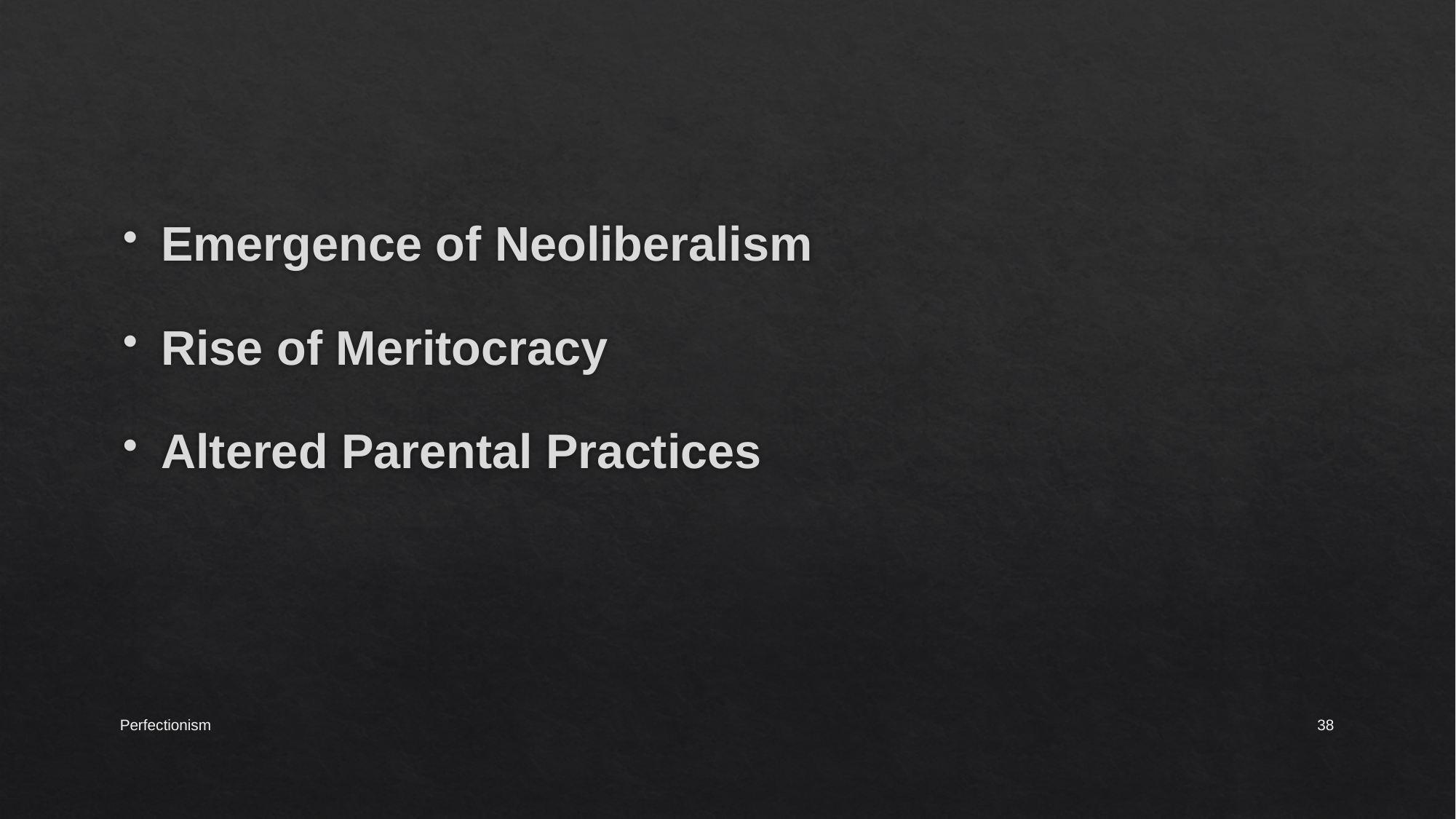

#
Emergence of Neoliberalism
Rise of Meritocracy
Altered Parental Practices
Perfectionism
38